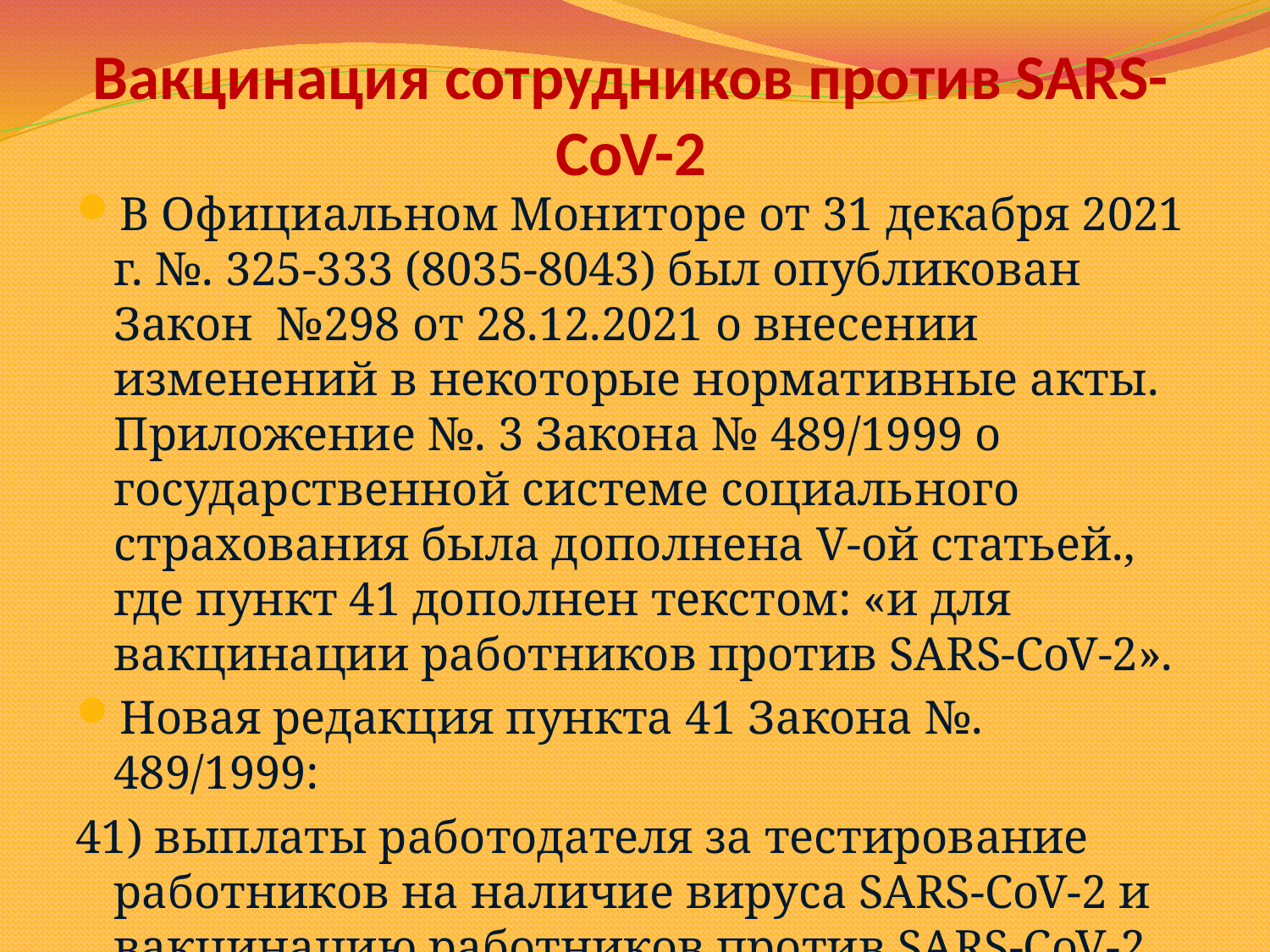

# Вакцинация сотрудников против SARS-CoV-2
В Официальном Мониторе от 31 декабря 2021 г. №. 325-333 (8035-8043) был опубликован Закон  №298 от 28.12.2021 о внесении изменений в некоторые нормативные акты. Приложение №. 3 Закона № 489/1999 о государственной системе социального страхования была дополнена V-ой статьей., где пункт 41 дополнен текстом: «и для вакцинации работников против SARS-CoV-2».
Новая редакция пункта 41 Закона №. 489/1999:
41) выплаты работодателя за тестирование работников на наличие вируса SARS-CoV-2 и вакцинацию работников против SARS-CoV-2.